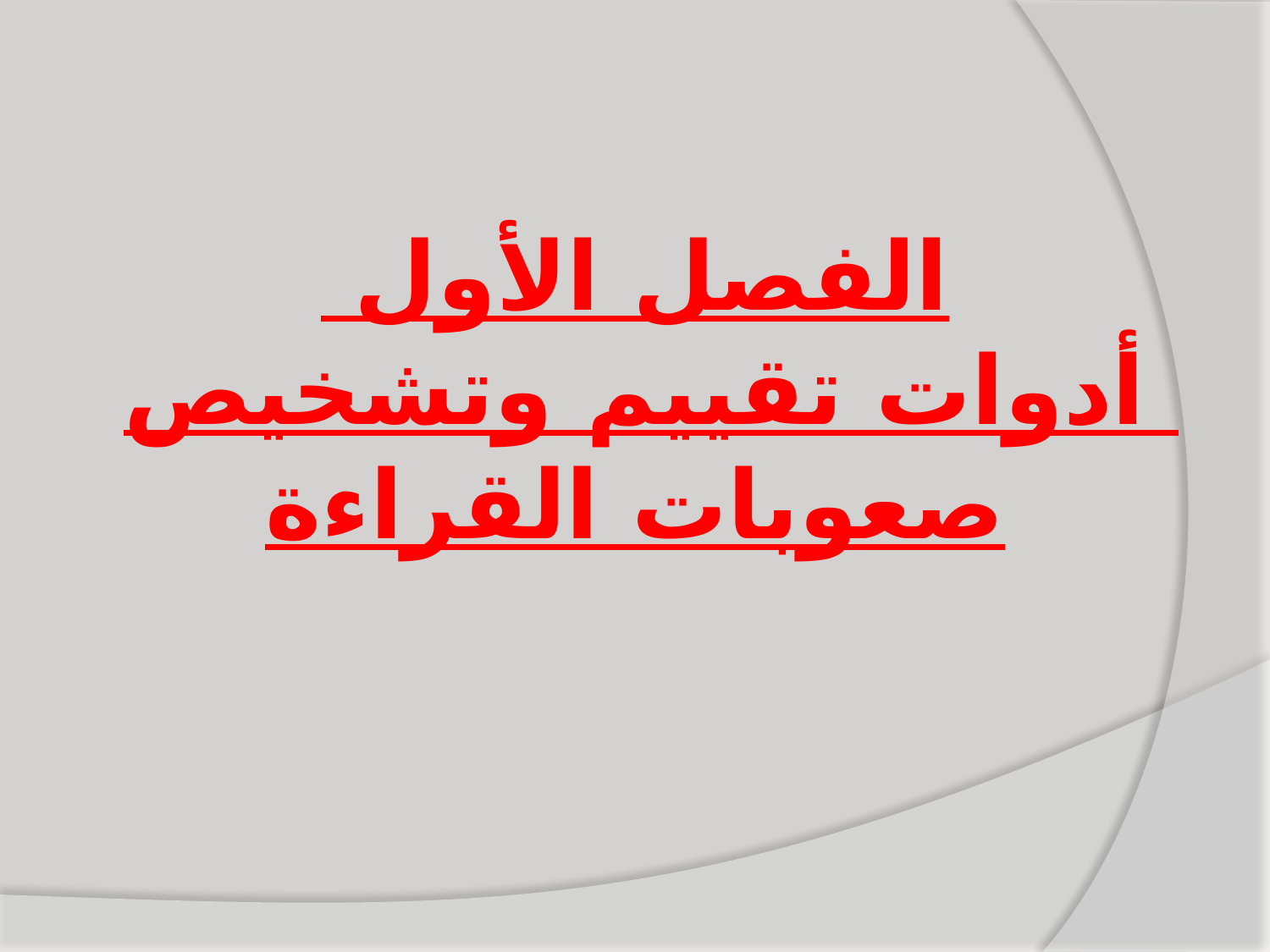

# الفصل الأول أدوات تقييم وتشخيص صعوبات القراءة